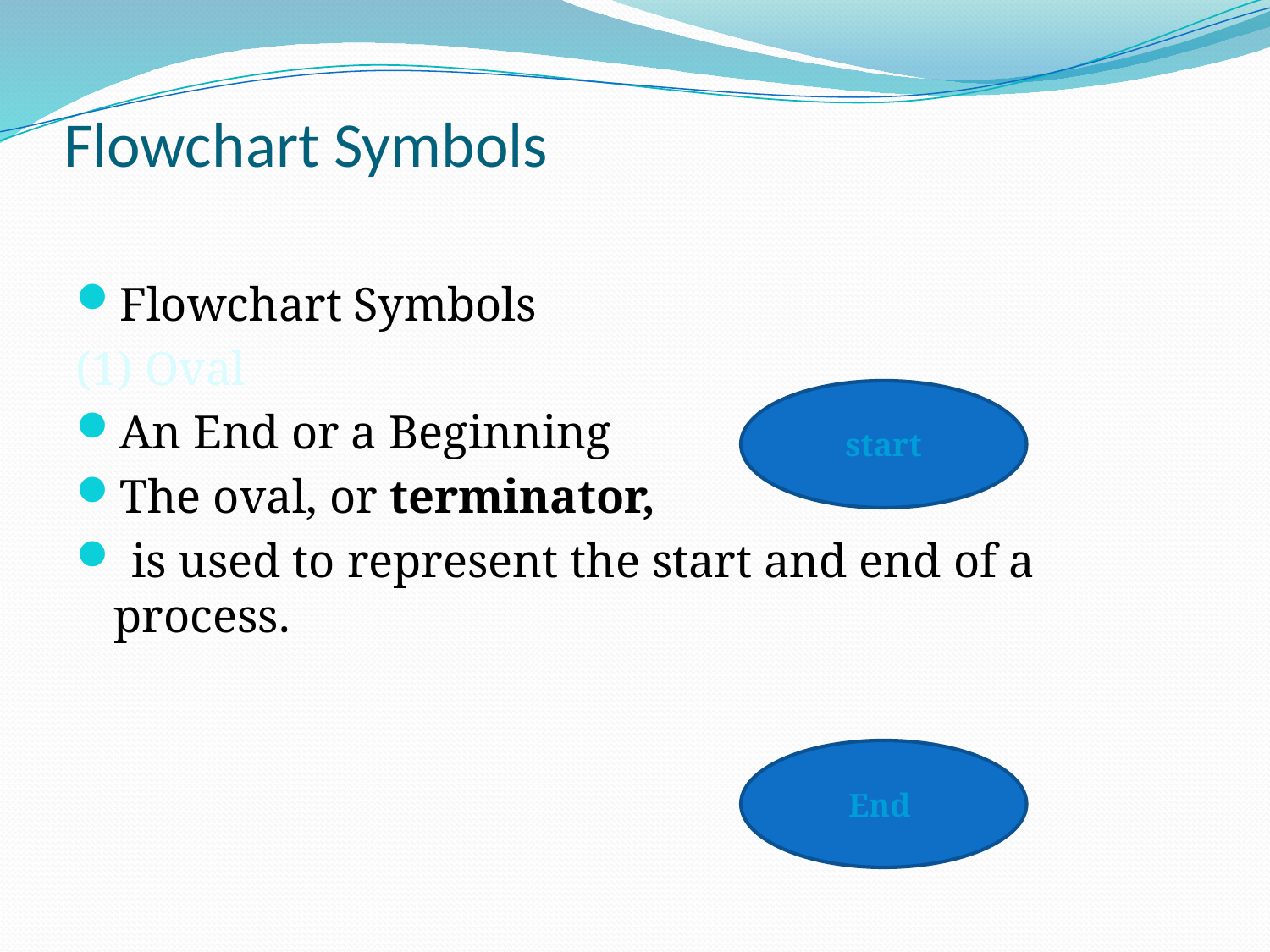

# Flowchart Symbols
Flowchart Symbols
(1) Oval
An End or a Beginning
The oval, or terminator,
 is used to represent the start and end of a process.
start
End